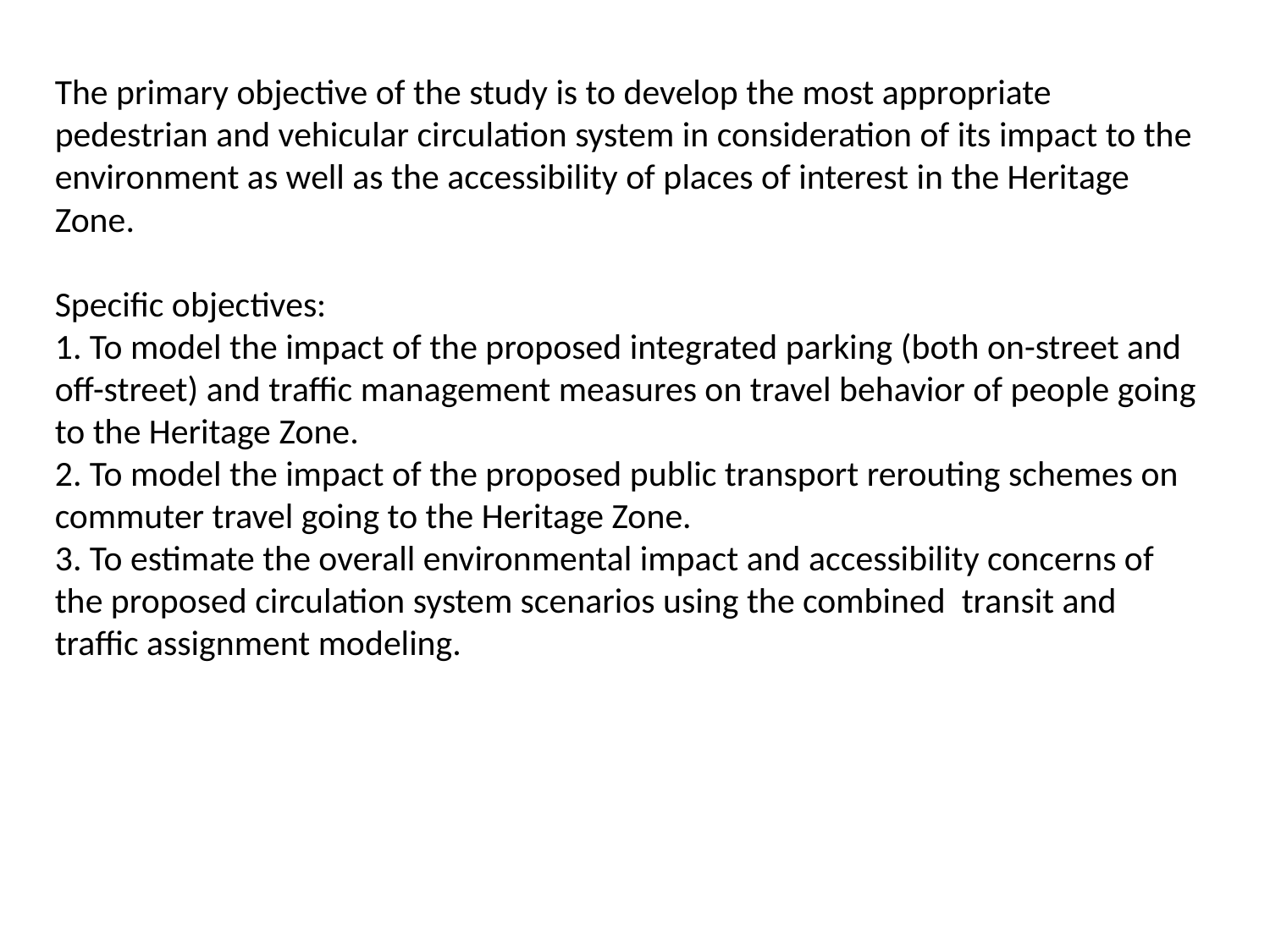

The primary objective of the study is to develop the most appropriate pedestrian and vehicular circulation system in consideration of its impact to the environment as well as the accessibility of places of interest in the Heritage Zone.

Specific objectives:
1. To model the impact of the proposed integrated parking (both on-street and off-street) and traffic management measures on travel behavior of people going to the Heritage Zone.
2. To model the impact of the proposed public transport rerouting schemes on commuter travel going to the Heritage Zone.
3. To estimate the overall environmental impact and accessibility concerns of the proposed circulation system scenarios using the combined  transit and traffic assignment modeling.